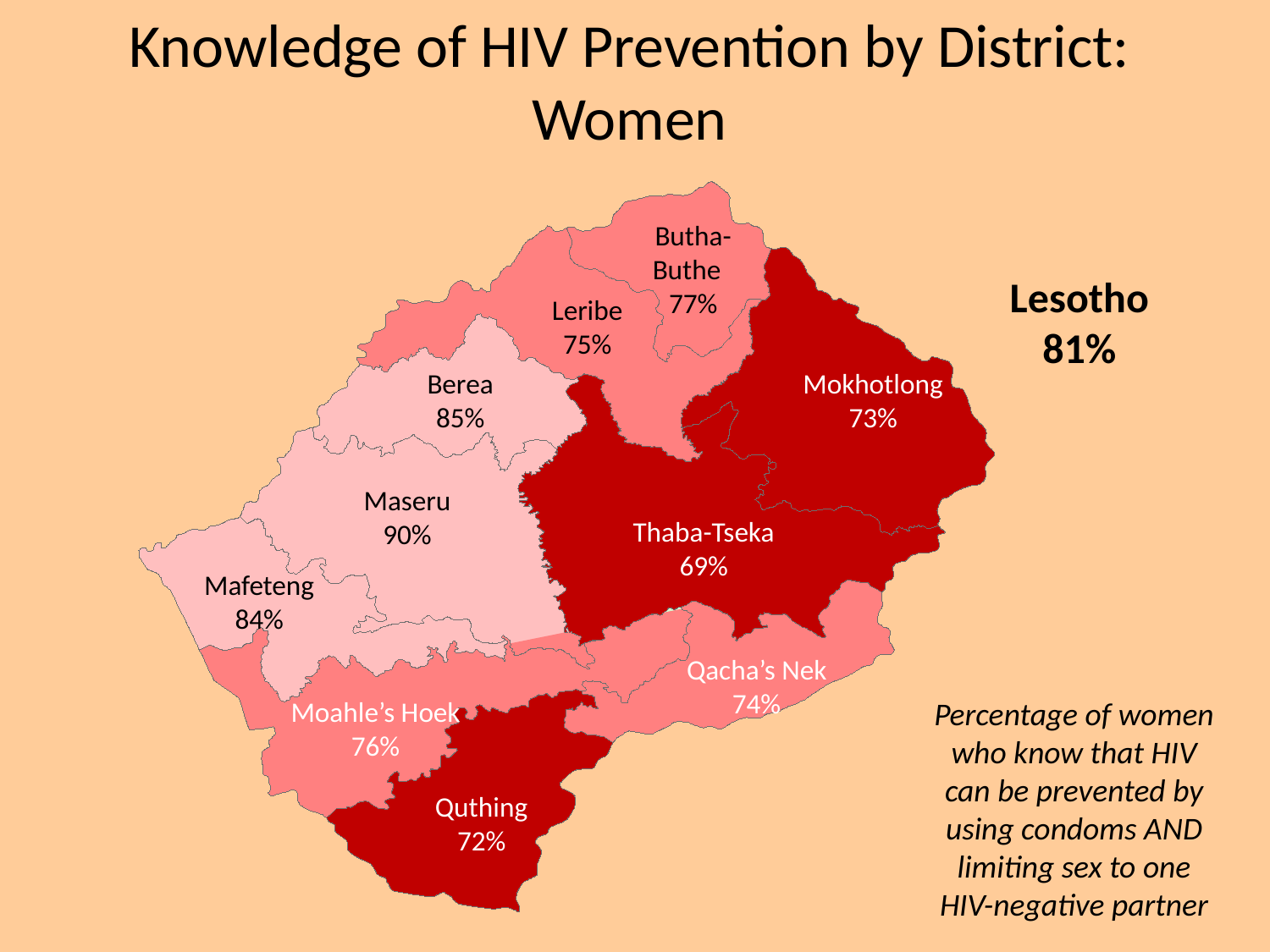

Knowledge of HIV Prevention by District: Women

Butha-Buthe
77%

Lesotho
81%
Leribe
75%

Berea
85%
Mokhotlong
73%

Maseru
90%
Thaba-Tseka
69%

Mafeteng
84%

Qacha’s Nek
74%
Moahle’s Hoek
76%
Percentage of women who know that HIV can be prevented by using condoms AND limiting sex to one HIV-negative partner

Quthing
72%